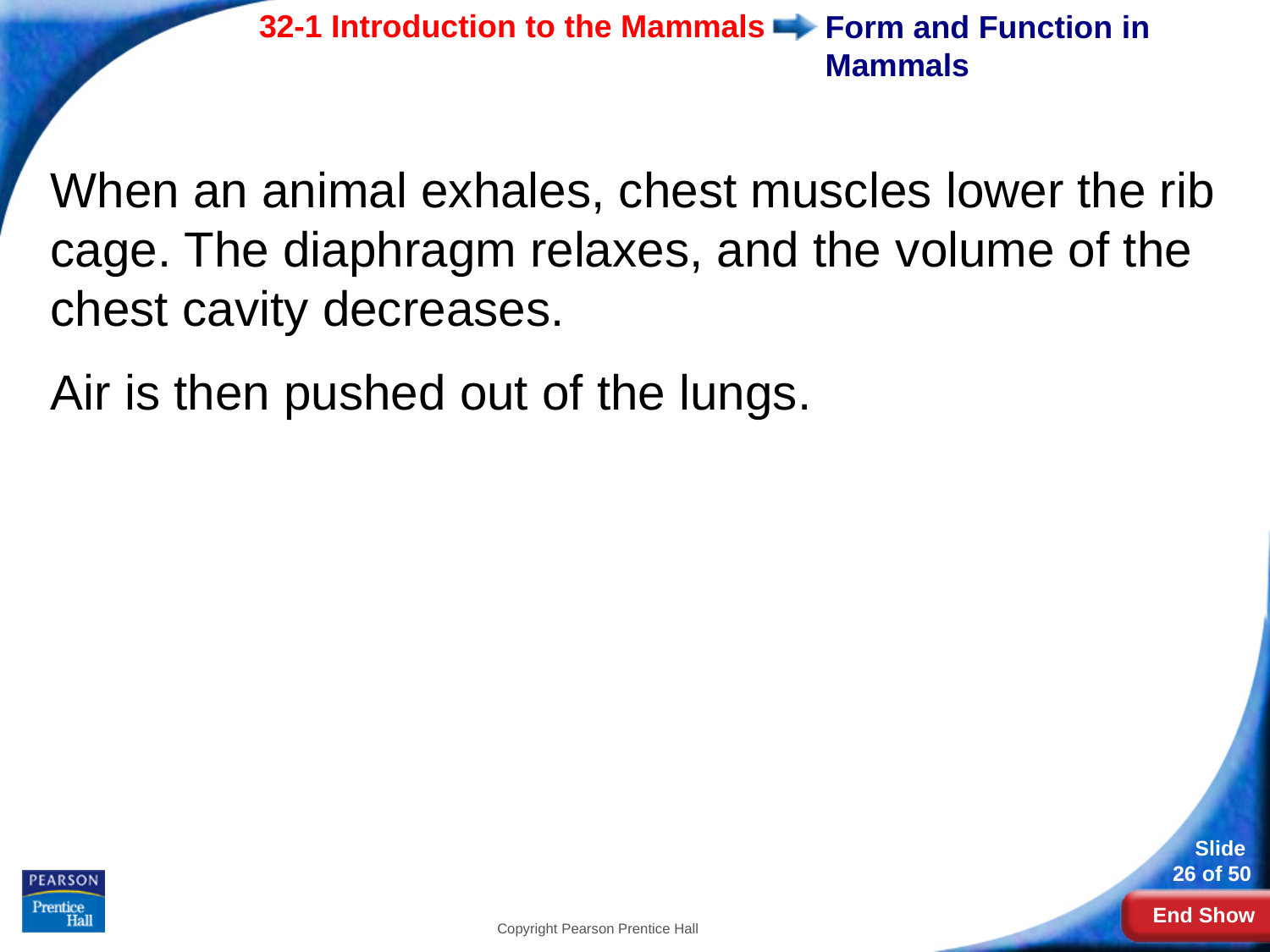

# Form and Function in Mammals
When an animal exhales, chest muscles lower the rib cage. The diaphragm relaxes, and the volume of the chest cavity decreases.
Air is then pushed out of the lungs.
Copyright Pearson Prentice Hall